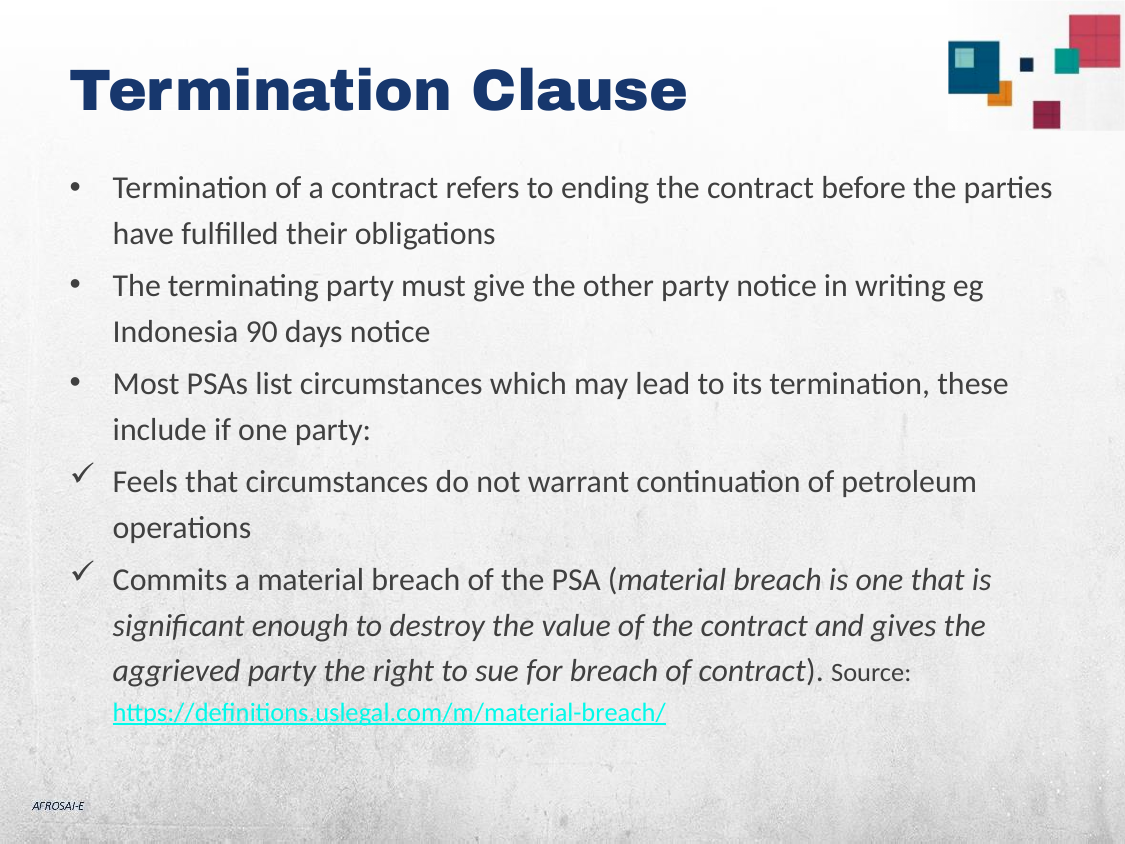

# Termination Clause
Termination of a contract refers to ending the contract before the parties have fulfilled their obligations
The terminating party must give the other party notice in writing eg Indonesia 90 days notice
Most PSAs list circumstances which may lead to its termination, these include if one party:
Feels that circumstances do not warrant continuation of petroleum operations
Commits a material breach of the PSA (material breach is one that is significant enough to destroy the value of the contract and gives the aggrieved party the right to sue for breach of contract). Source: https://definitions.uslegal.com/m/material-breach/